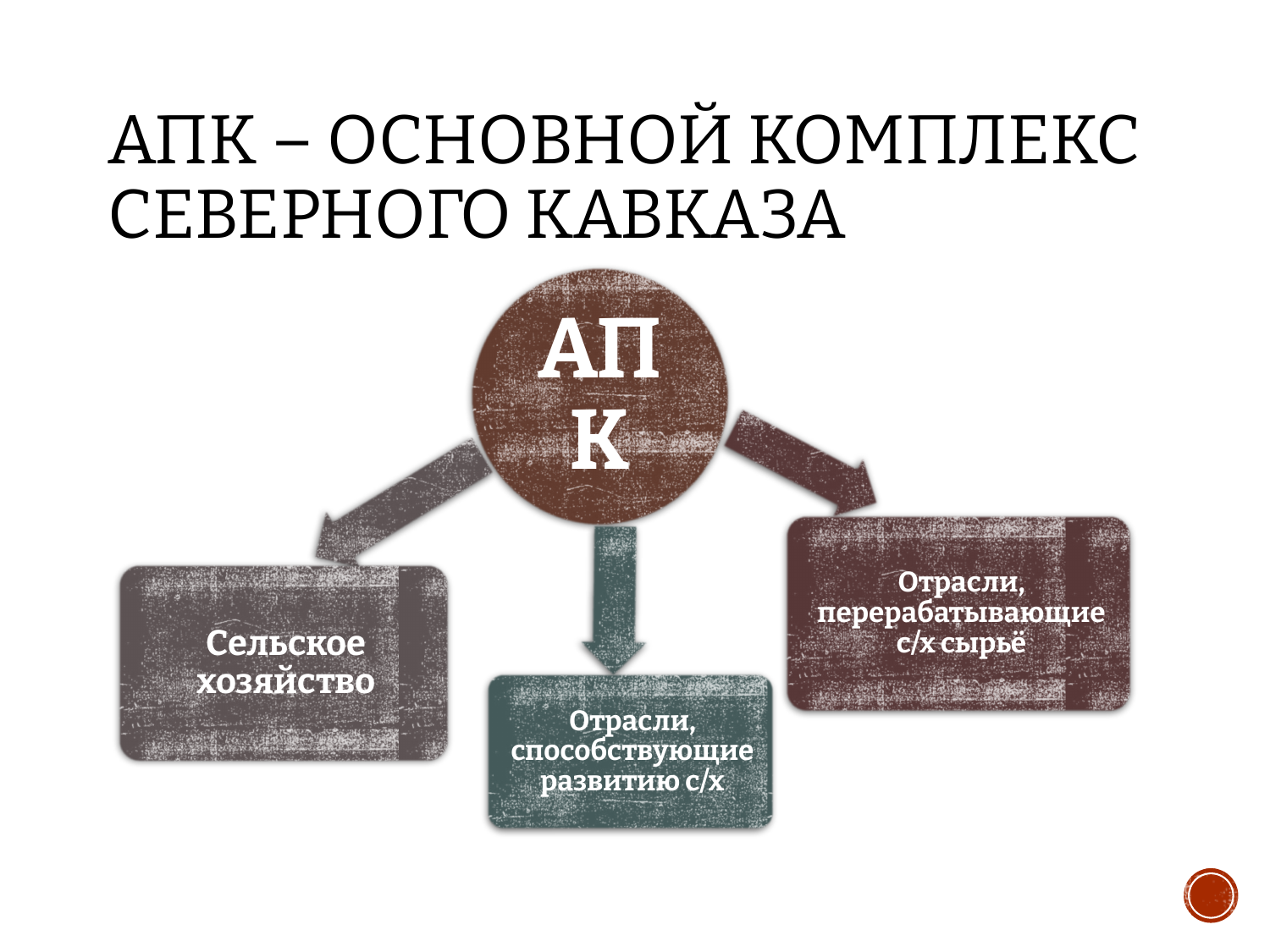

# АПК – основной комплекс Северного Кавказа
АПК
Сельское хозяйство
Отрасли, способствующие развитию с/х
Отрасли, перерабатывающие с/х сырьё